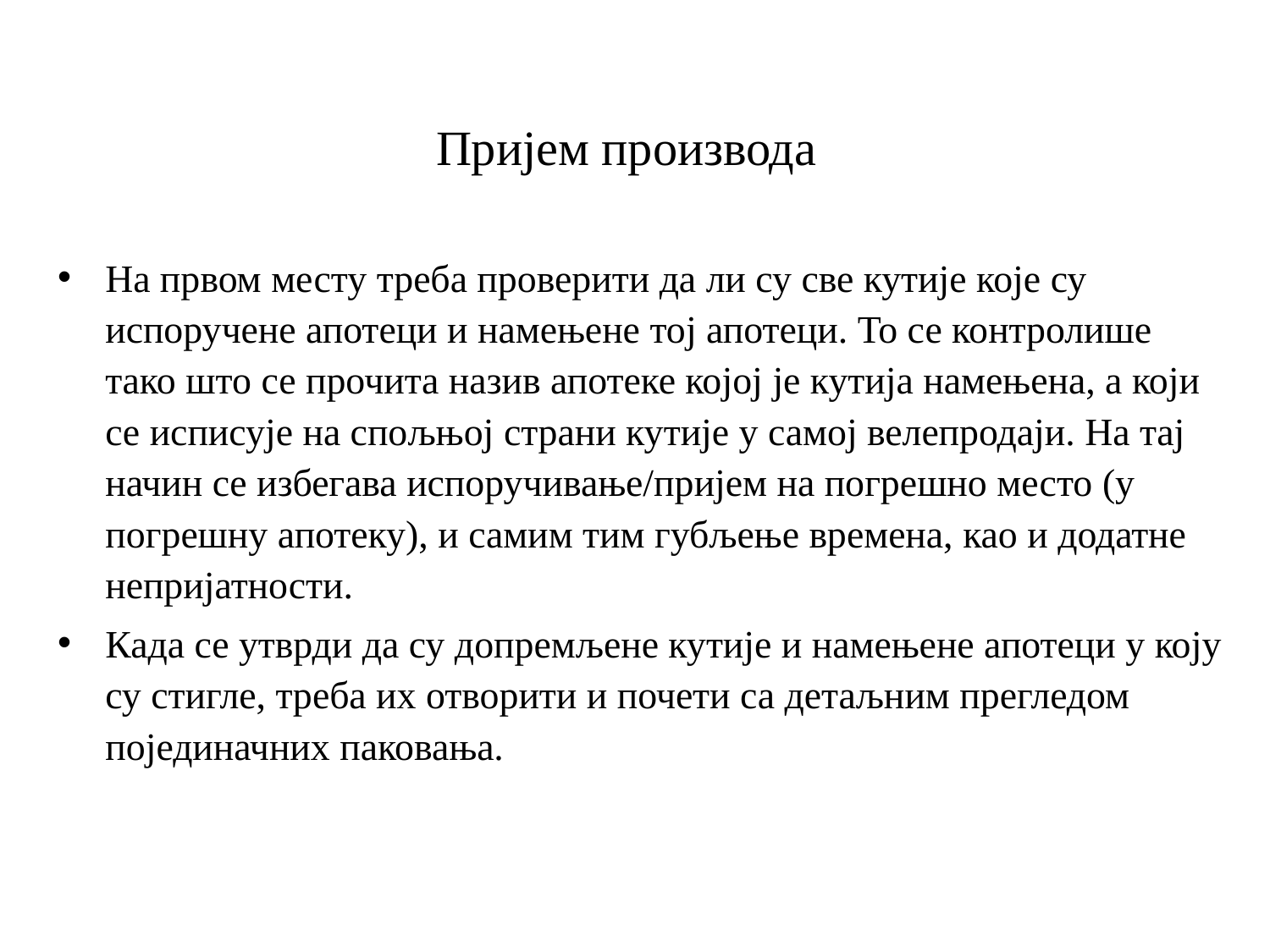

# Пријем производа
На првом месту треба проверити да ли су све кутије које су испоручене апотеци и намењене тој апотеци. То се контролише тако што се прочита назив апотеке којој је кутија намењена, а који се исписује на спољњој страни кутије у самој велепродаји. На тај начин се избегава испоручивање/пријем на погрешно место (у погрешну апотеку), и самим тим губљење времена, као и додатне непријатности.
Када се утврди да су допремљене кутије и намењене апотеци у коју су стигле, треба их отворити и почети са детаљним прегледом појединачних паковања.